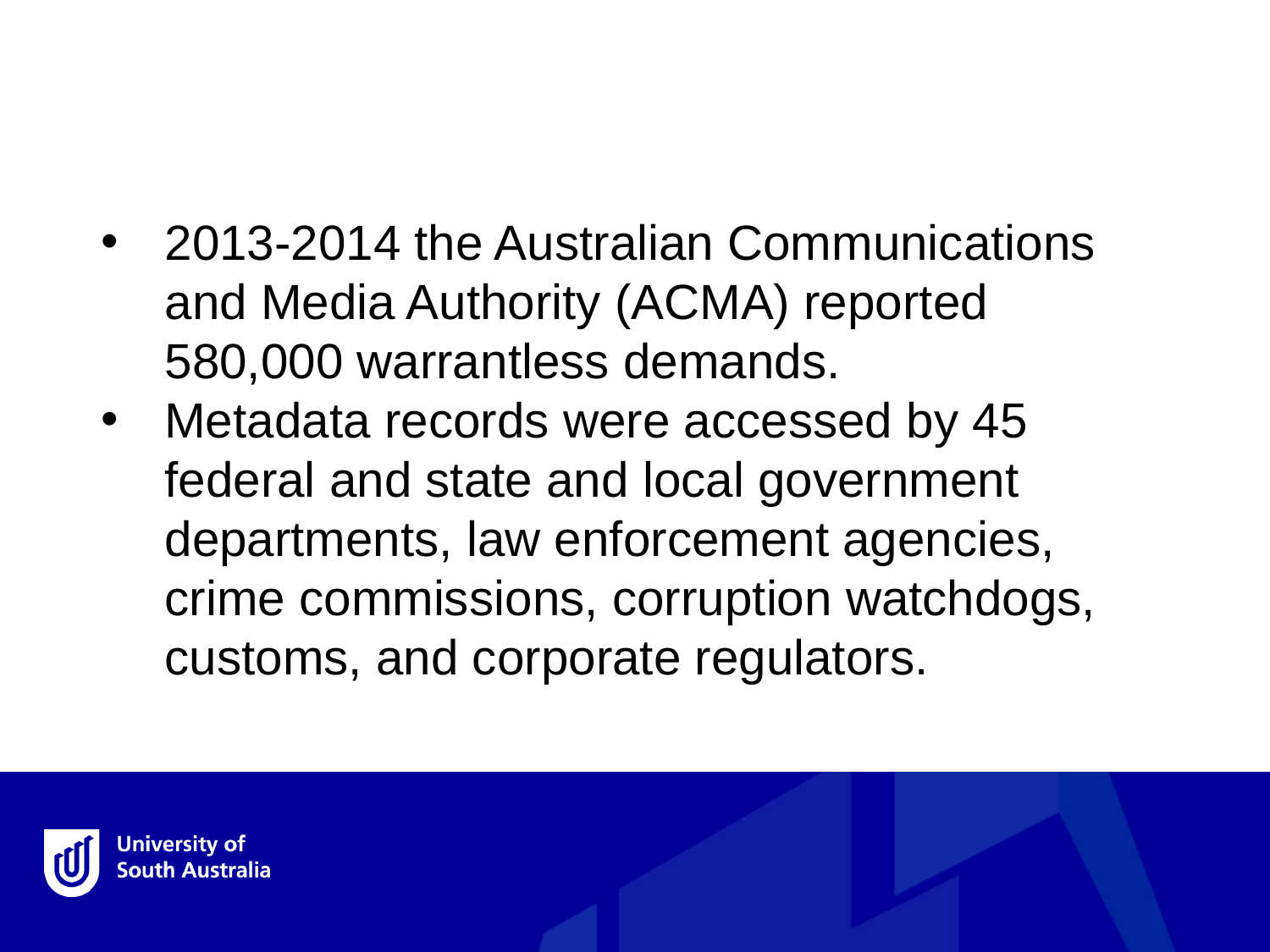

2013-2014 the Australian Communications and Media Authority (ACMA) reported 580,000 warrantless demands.
Metadata records were accessed by 45 federal and state and local government departments, law enforcement agencies, crime commissions, corruption watchdogs, customs, and corporate regulators.